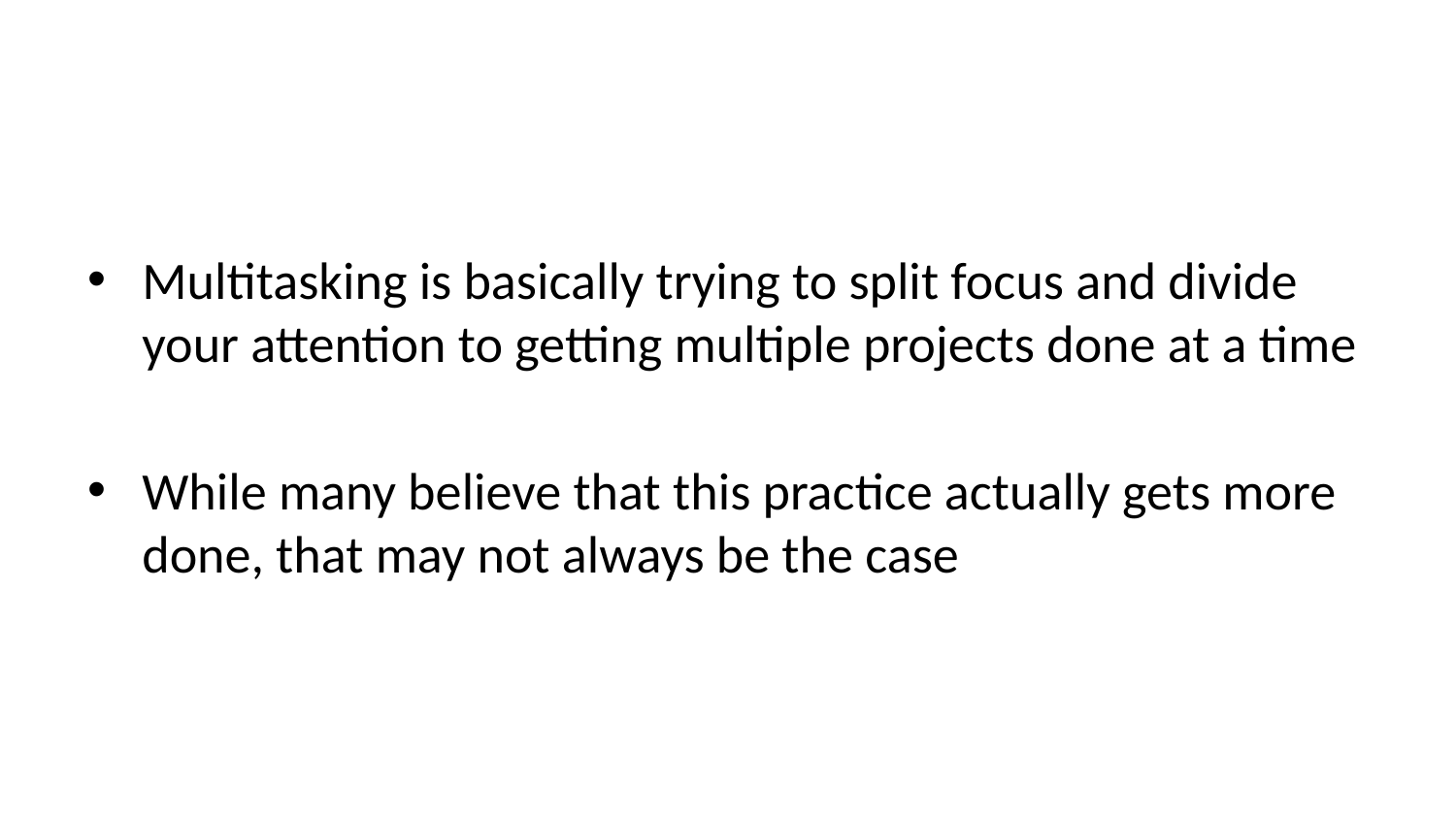

Multitasking is basically trying to split focus and divide your attention to getting multiple projects done at a time

While many believe that this practice actually gets more done, that may not always be the case